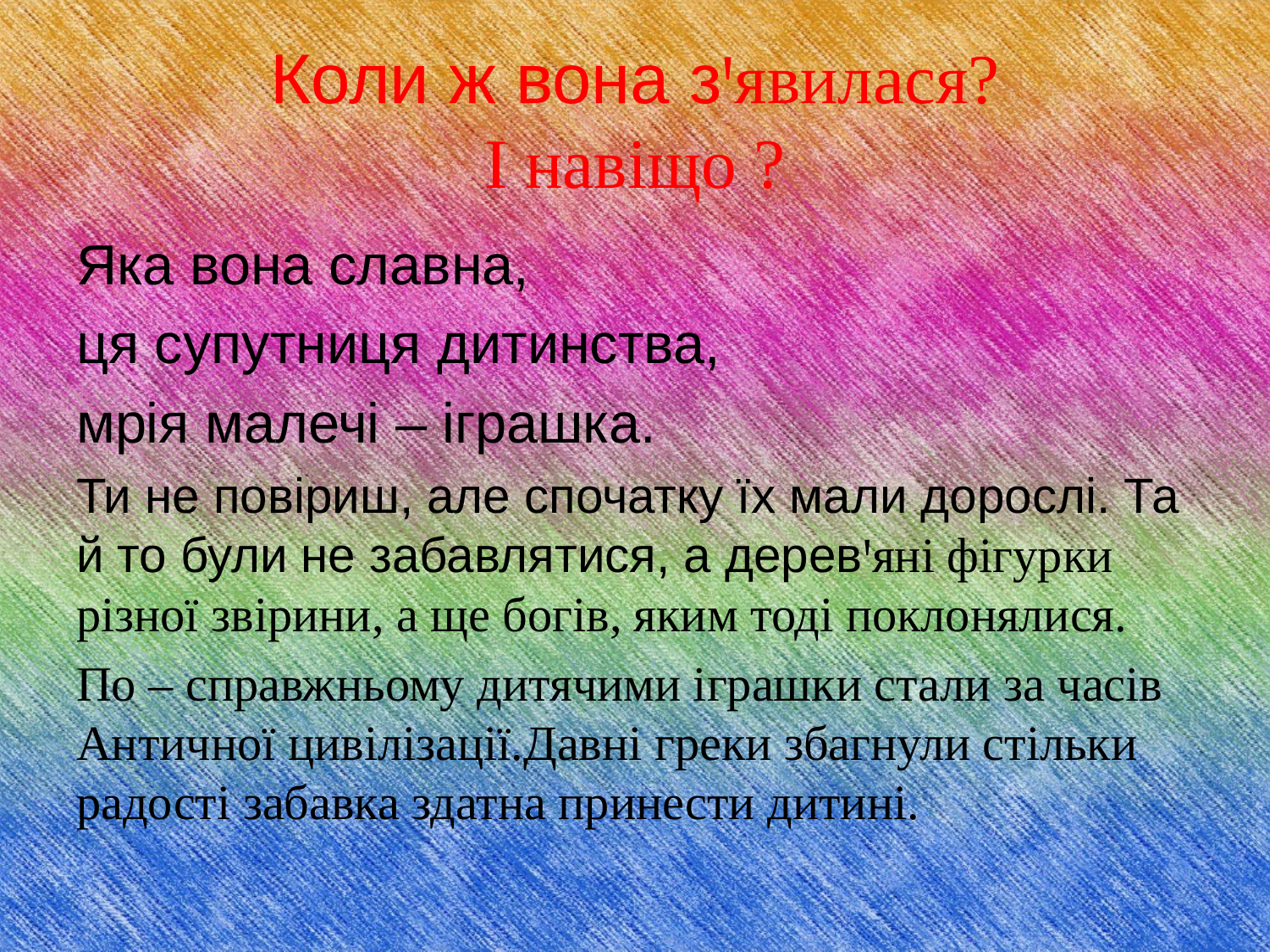

# Коли ж вона зꞌявилася? І навіщо ?
Яка вона славна,
ця супутниця дитинства,
мрія малечі – іграшка.
Ти не повіриш, але спочатку їх мали дорослі. Та й то були не забавлятися, а деревꞌяні фігурки різної звірини, а ще богів, яким тоді поклонялися.
По – справжньому дитячими іграшки стали за часів Античної цивілізації.Давні греки збагнули стільки радості забавка здатна принести дитині.